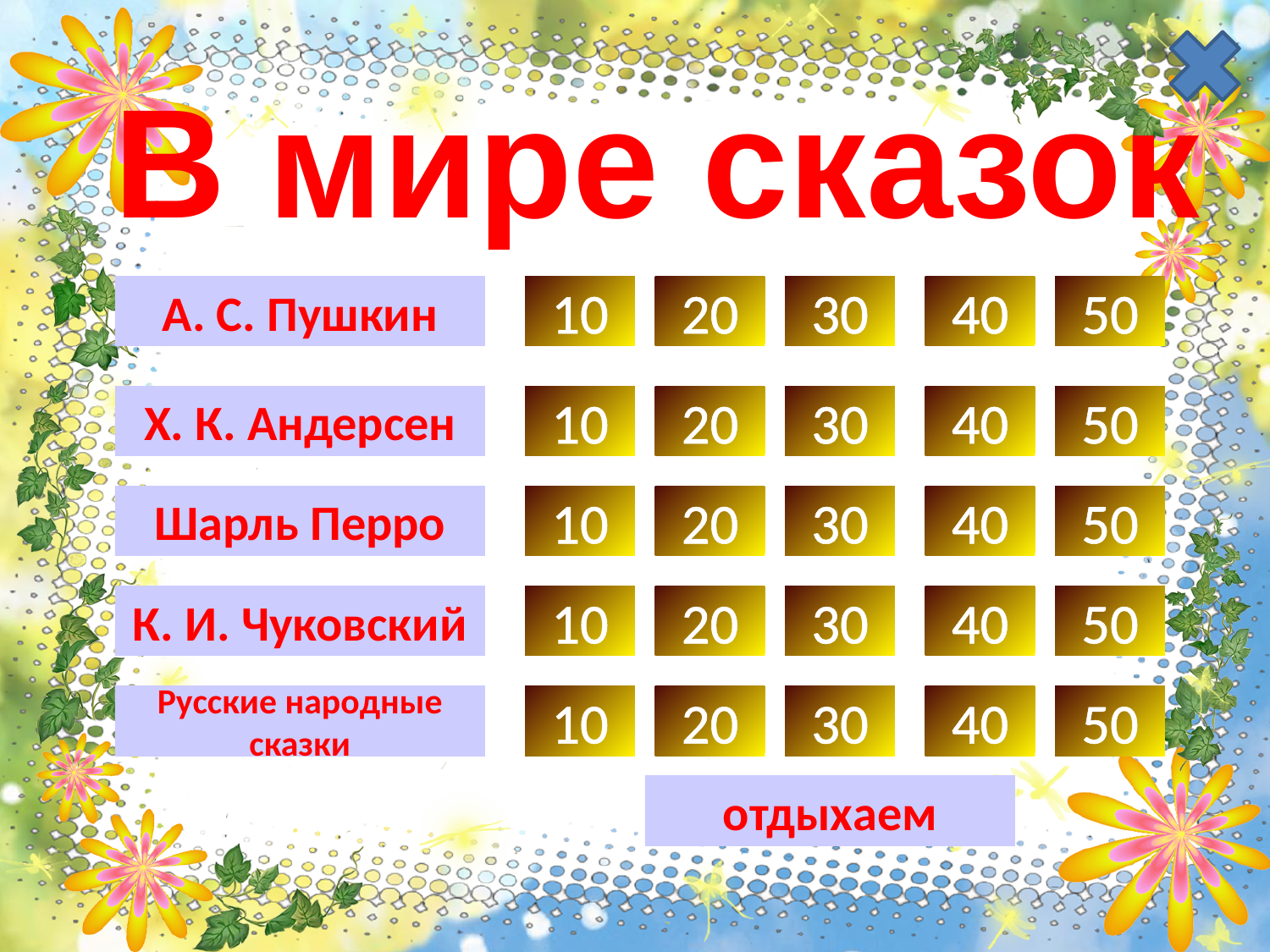

В мире сказок
А. С. Пушкин
10
20
30
40
50
Х. К. Андерсен
10
20
30
40
50
Шарль Перро
10
20
30
40
50
К. И. Чуковский
10
20
30
40
50
Русские народные сказки
10
20
30
40
50
отдыхаем